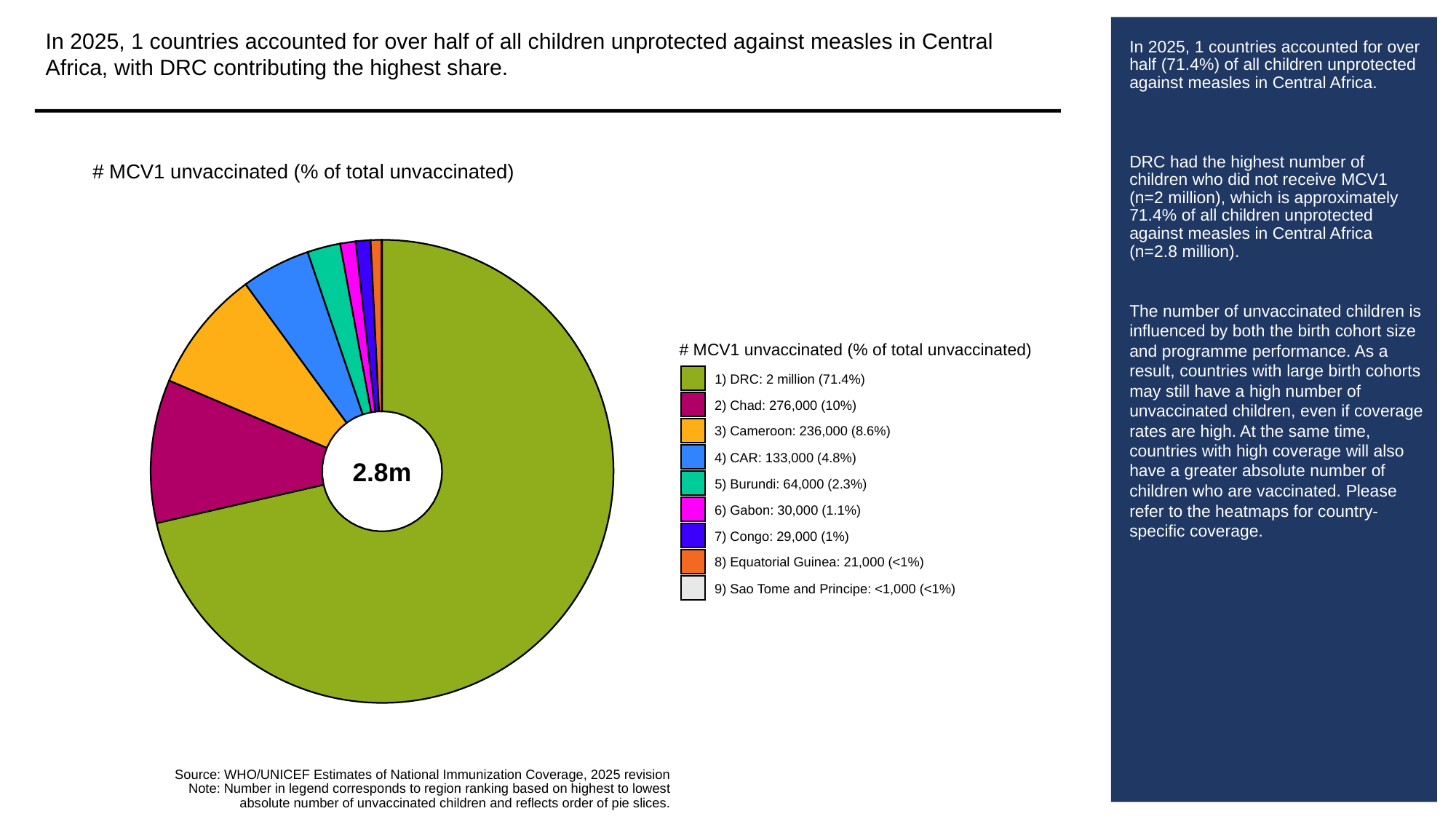

In 2025, 1 countries accounted for over half of all children unprotected against measles in Central Africa, with DRC contributing the highest share.
# In 2025, 1 countries accounted for over half (71.4%) of all children unprotected against measles in Central Africa.

DRC had the highest number of children who did not receive MCV1 (n=2 million), which is approximately 71.4% of all children unprotected against measles in Central Africa (n=2.8 million).

The number of unvaccinated children is influenced by both the birth cohort size and programme performance. As a result, countries with large birth cohorts may still have a high number of unvaccinated children, even if coverage rates are high. At the same time, countries with high coverage will also have a greater absolute number of children who are vaccinated. Please refer to the heatmaps for country-specific coverage.

# MCV1 unvaccinated (% of total unvaccinated)

# MCV1 unvaccinated (% of total unvaccinated)

1) DRC: 2 million (71.4%)

2) Chad: 276,000 (10%)

3) Cameroon: 236,000 (8.6%)

4) CAR: 133,000 (4.8%)
2.8m

5) Burundi: 64,000 (2.3%)

6) Gabon: 30,000 (1.1%)

7) Congo: 29,000 (1%)

8) Equatorial Guinea: 21,000 (<1%)

9) Sao Tome and Principe: <1,000 (<1%)
Source: WHO/UNICEF Estimates of National Immunization Coverage, 2025 revision
Note: Number in legend corresponds to region ranking based on highest to lowest
absolute number of unvaccinated children and reflects order of pie slices.